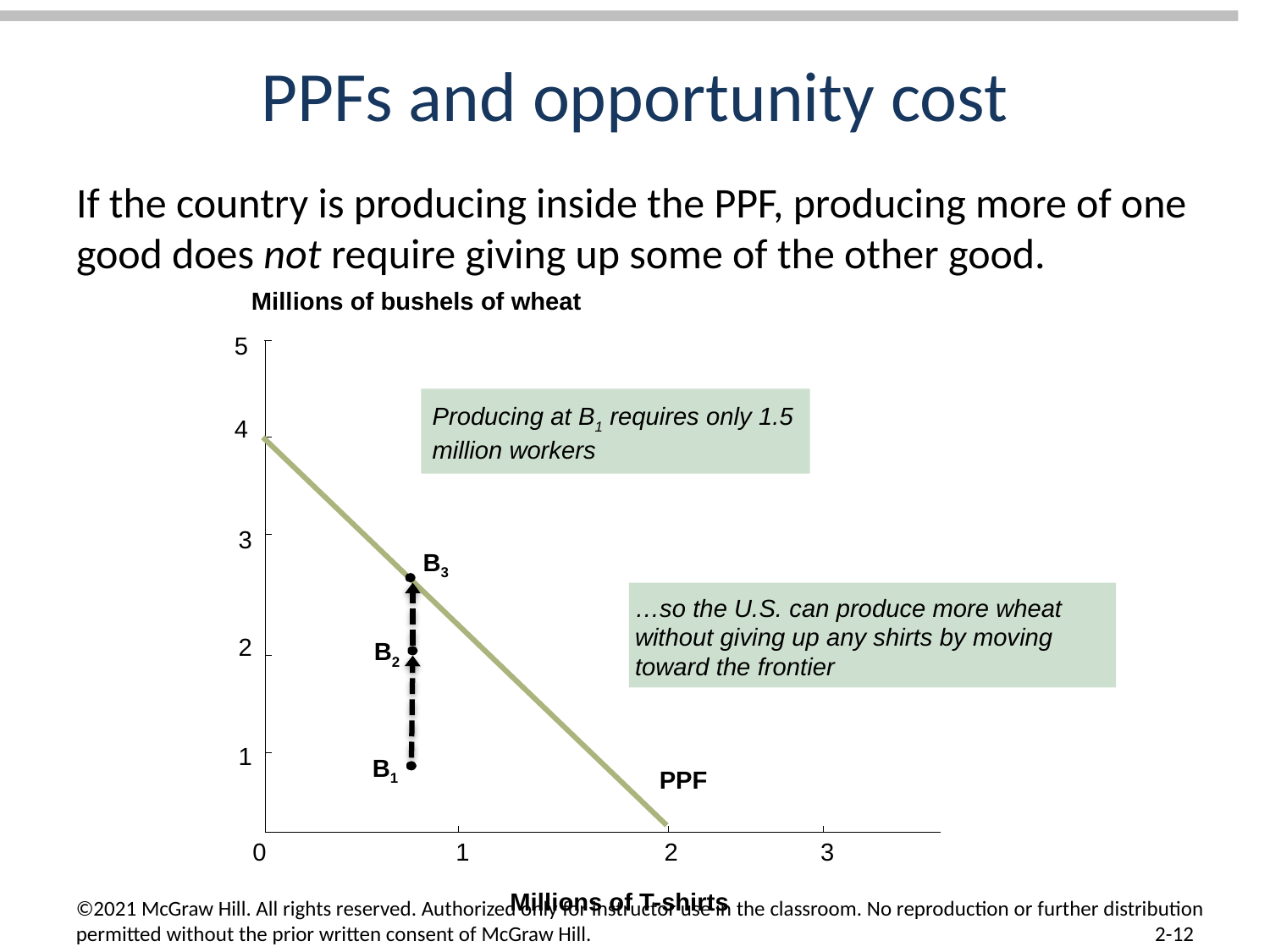

# PPFs and opportunity cost
If the country is producing inside the PPF, producing more of one good does not require giving up some of the other good.
Millions of bushels of wheat
5

Producing at B1 requires only 1.5 million workers
4

3

B3

…so the U.S. can produce more wheat without giving up any shirts by moving toward the frontier
2
B2

1

B1

PPF

0
1
2
3
Millions of T-shirts